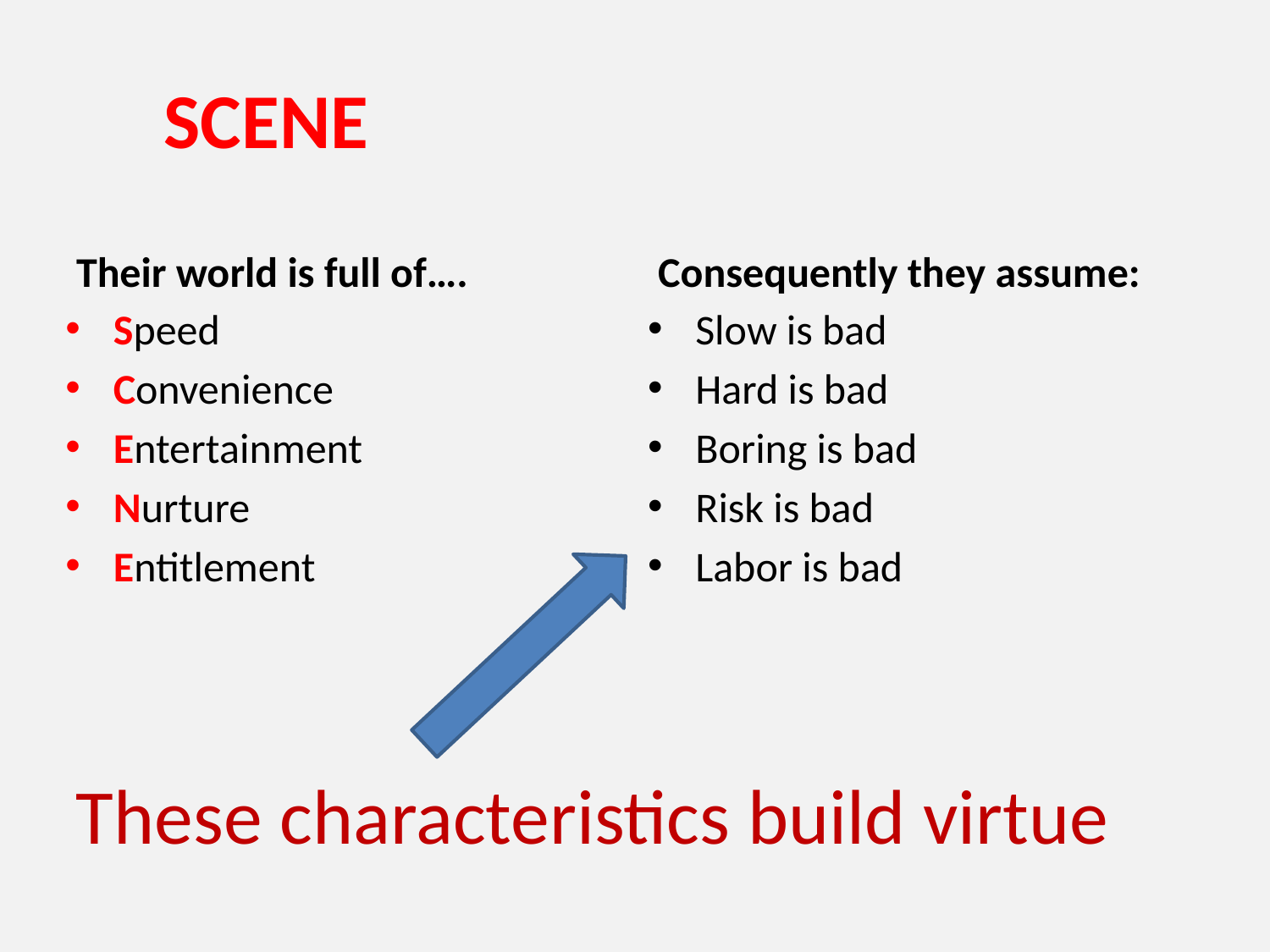

# SCENE
Their world is full of….
Consequently they assume:
Speed
Convenience
Entertainment
Nurture
Entitlement

Slow is bad
Hard is bad
Boring is bad
Risk is bad
Labor is bad

These characteristics build virtue